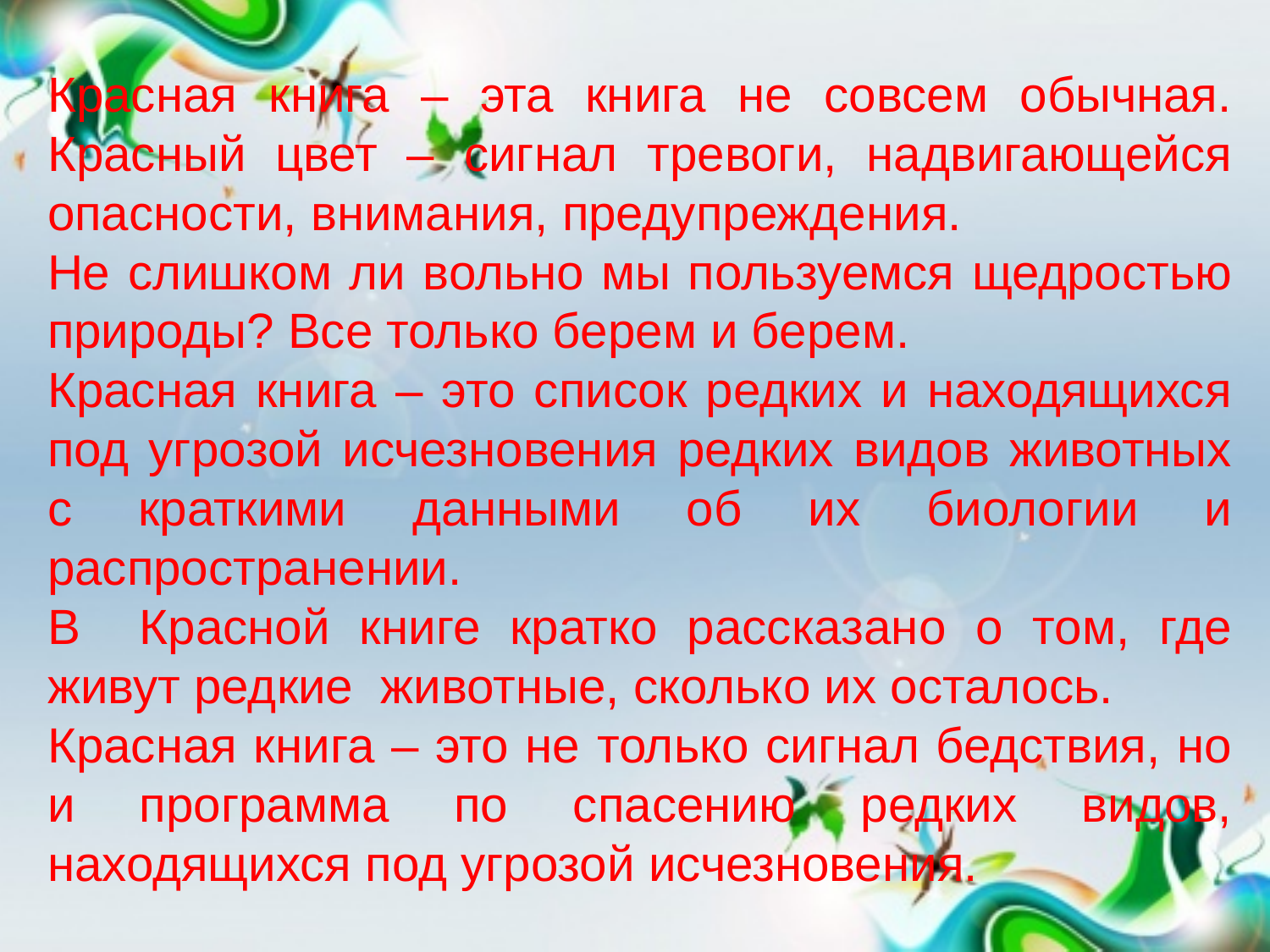

Красная книга – эта книга не совсем обычная. Красный цвет – сигнал тревоги, надвигающейся опасности, внимания, предупреждения.
Не слишком ли вольно мы пользуемся щедростью природы? Все только берем и берем.
Красная книга – это список редких и находящихся под угрозой исчезновения редких видов животных с краткими данными об их биологии и распространении.
В  Красной книге кратко рассказано о том, где живут редкие  животные, сколько их осталось.
Красная книга – это не только сигнал бедствия, но и программа по спасению редких видов, находящихся под угрозой исчезновения.